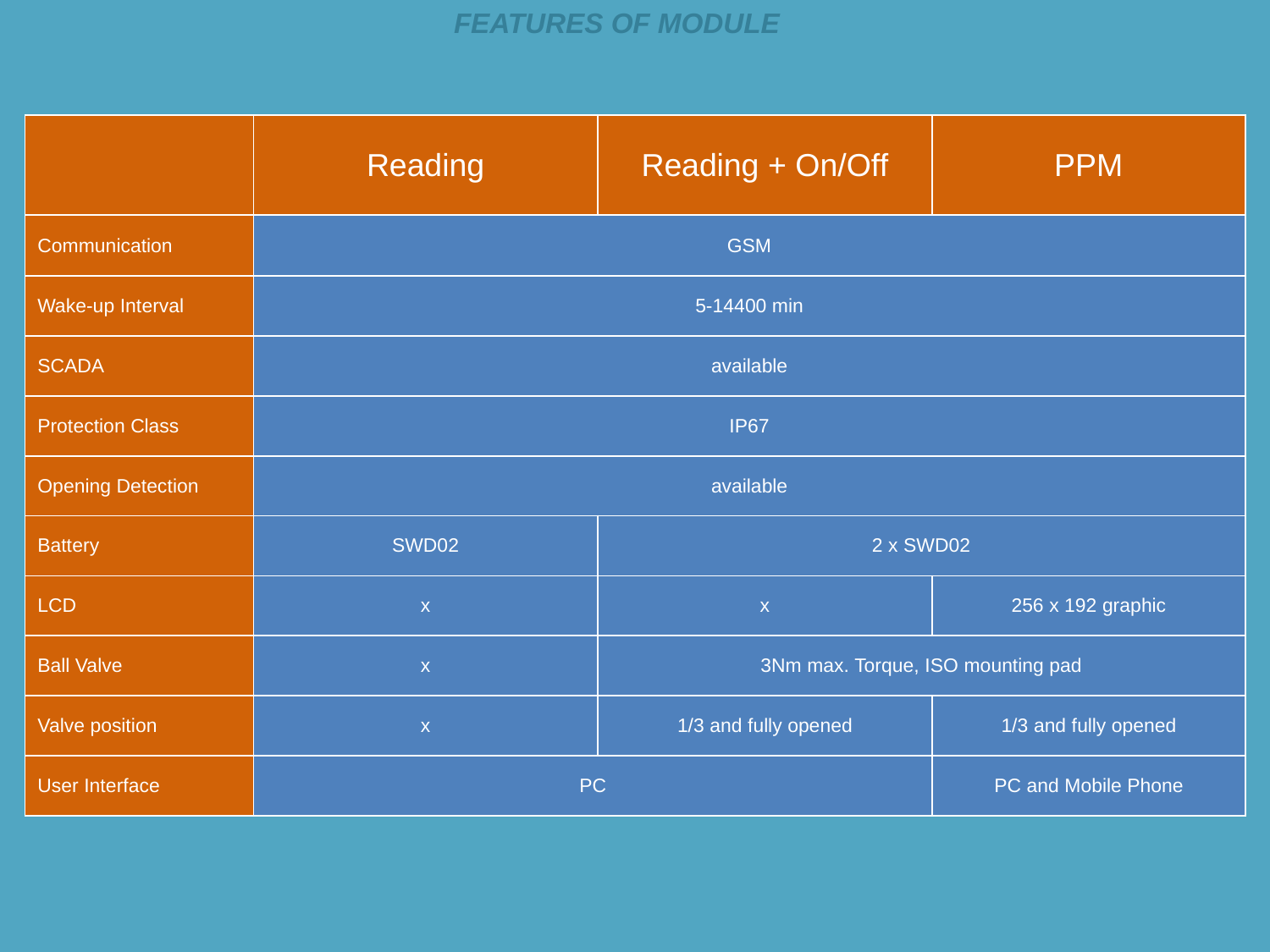

FEATURES OF MODULE
|  | Reading | Reading + On/Off | PPM |
| --- | --- | --- | --- |
| Communication | GSM |  |  |
| Wake-up Interval | 5-14400 min |  |  |
| SCADA | available |  |  |
| Protection Class | IP67 |  |  |
| Opening Detection | available |  |  |
| Battery | SWD02 | 2 x SWD02 |  |
| LCD | x | x | 256 x 192 graphic |
| Ball Valve | x | 3Nm max. Torque, ISO mounting pad |  |
| Valve position | x | 1/3 and fully opened | 1/3 and fully opened |
| User Interface | PC |  | PC and Mobile Phone |